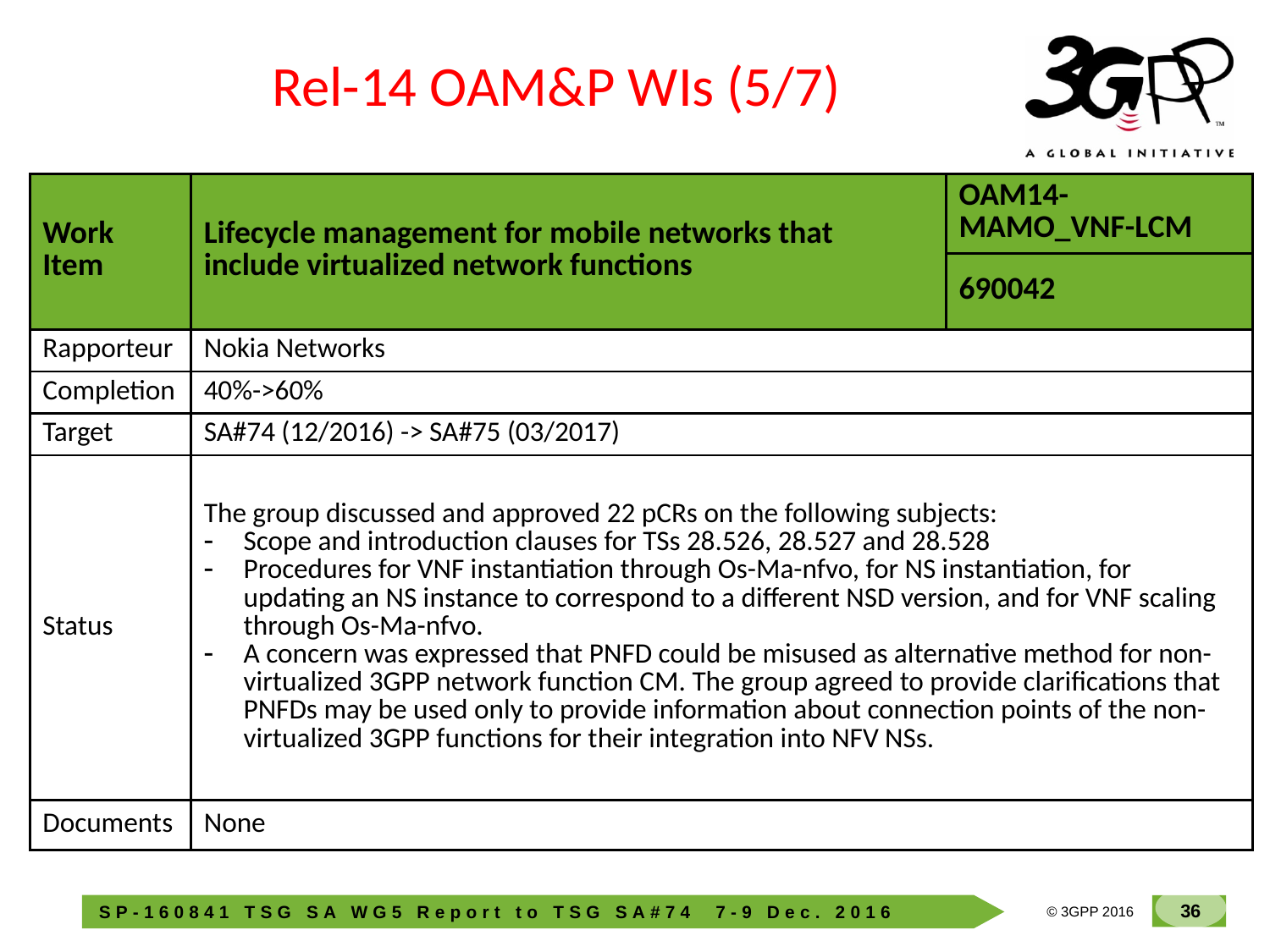

Rel-14 OAM&P WIs (5/7)
| Work Item | Lifecycle management for mobile networks that include virtualized network functions | OAM14-MAMO\_VNF-LCM |
| --- | --- | --- |
|  |  | 690042 |
| Rapporteur | Nokia Networks |  |
| Completion | 40%->60% |  |
| Target | SA#74 (12/2016) -> SA#75 (03/2017) |  |
| Status | The group discussed and approved 22 pCRs on the following subjects: Scope and introduction clauses for TSs 28.526, 28.527 and 28.528 Procedures for VNF instantiation through Os-Ma-nfvo, for NS instantiation, for updating an NS instance to correspond to a different NSD version, and for VNF scaling through Os-Ma-nfvo. A concern was expressed that PNFD could be misused as alternative method for non-virtualized 3GPP network function CM. The group agreed to provide clarifications that PNFDs may be used only to provide information about connection points of the non-virtualized 3GPP functions for their integration into NFV NSs. |  |
| Documents | None |  |